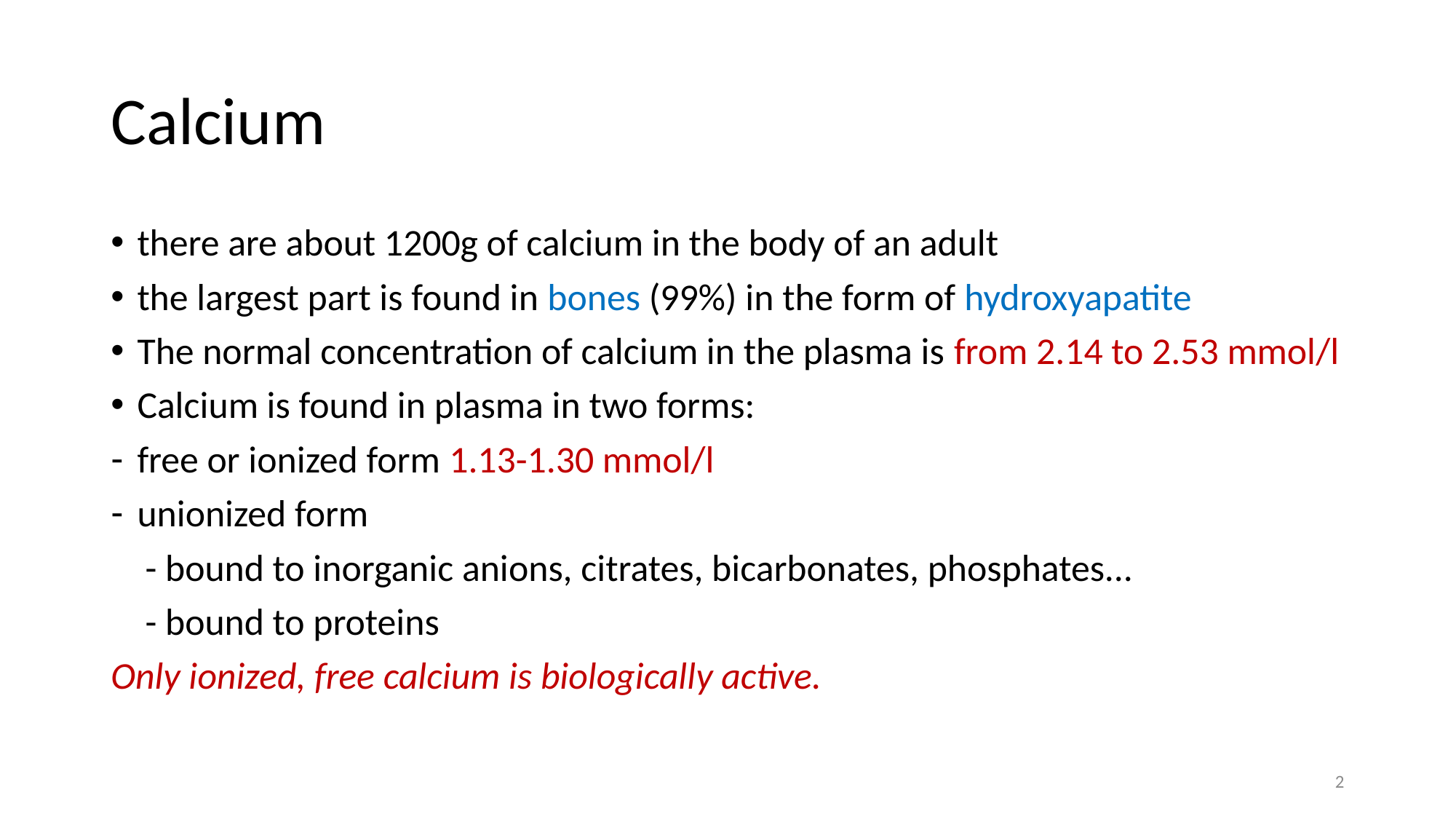

# Calcium
there are about 1200g of calcium in the body of an adult
the largest part is found in bones (99%) in the form of hydroxyapatite
The normal concentration of calcium in the plasma is from 2.14 to 2.53 mmol/l
Calcium is found in plasma in two forms:
free or ionized form 1.13-1.30 mmol/l
unionized form
    - bound to inorganic anions, citrates, bicarbonates, phosphates...
    - bound to proteins
Only ionized, free calcium is biologically active.
2